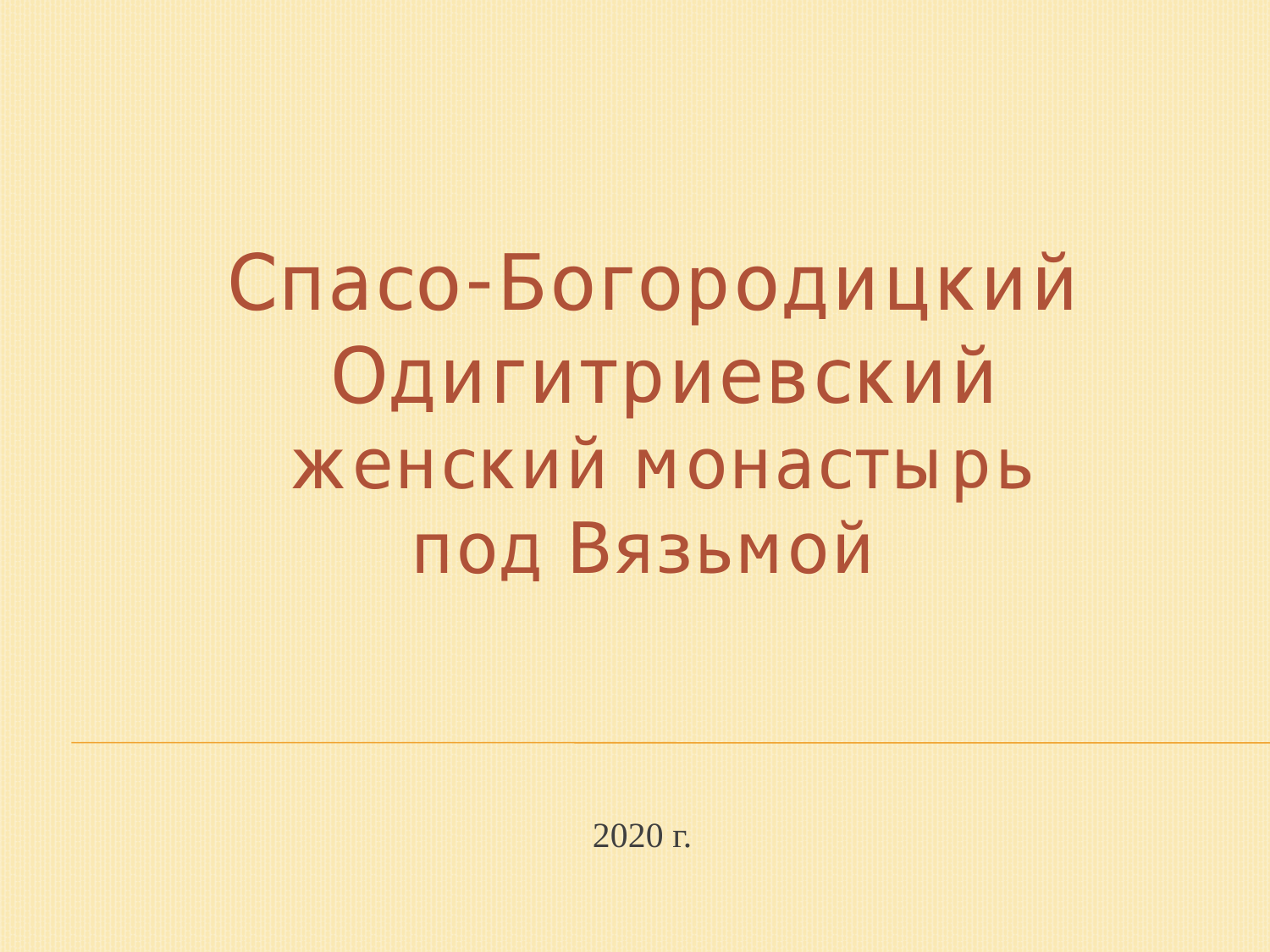

Спасо-Богородицкий
 Одигитриевский
 женский монастырь
под Вязьмой
2020 г.